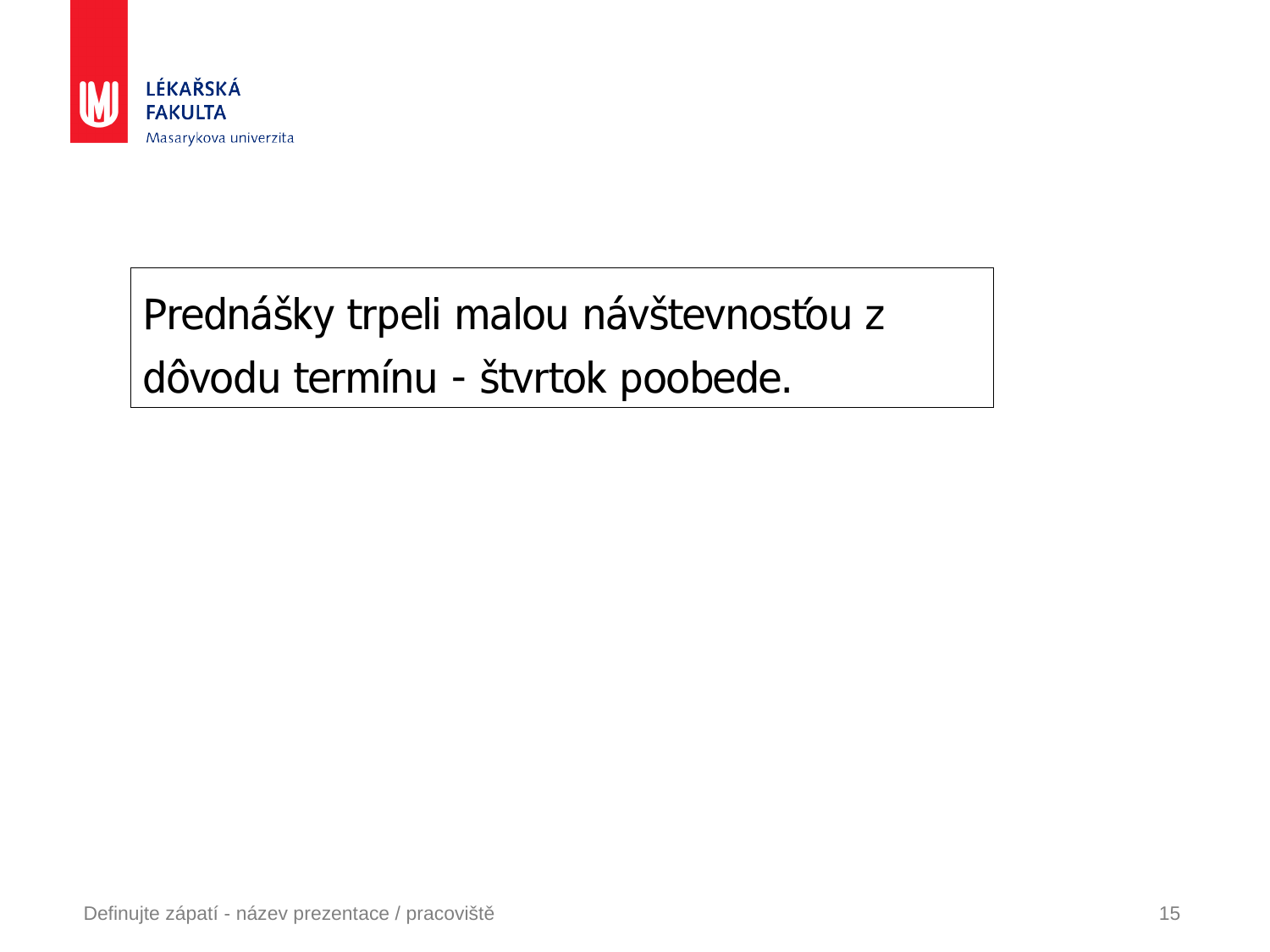

Prednášky trpeli malou návštevnosťou z dôvodu termínu - štvrtok poobede.
Definujte zápatí - název prezentace / pracoviště
15